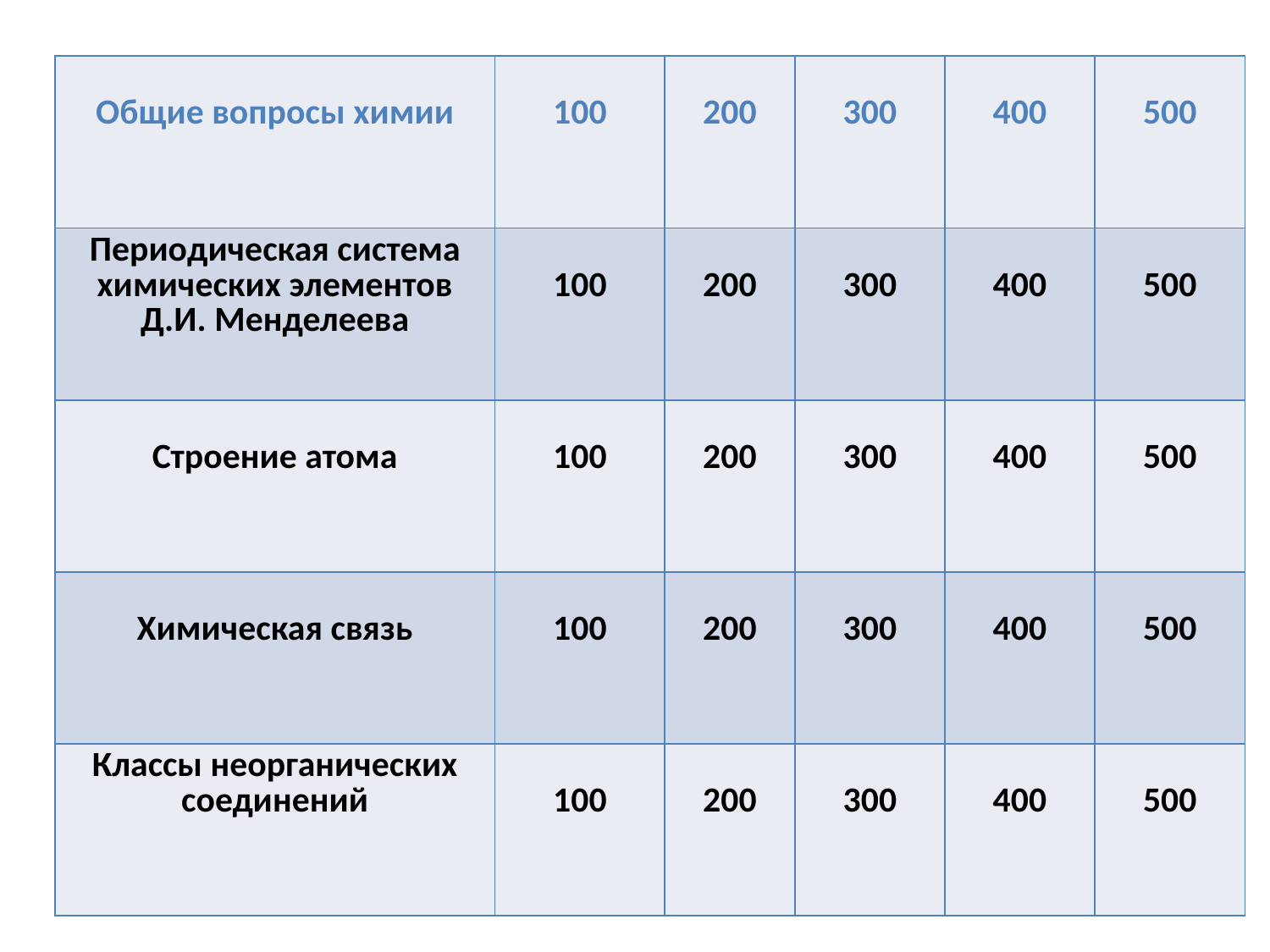

#
| Общие вопросы химии | 100 | 200 | 300 | 400 | 500 |
| --- | --- | --- | --- | --- | --- |
| Периодическая система химических элементов Д.И. Менделеева | 100 | 200 | 300 | 400 | 500 |
| Строение атома | 100 | 200 | 300 | 400 | 500 |
| Химическая связь | 100 | 200 | 300 | 400 | 500 |
| Классы неорганических соединений | 100 | 200 | 300 | 400 | 500 |